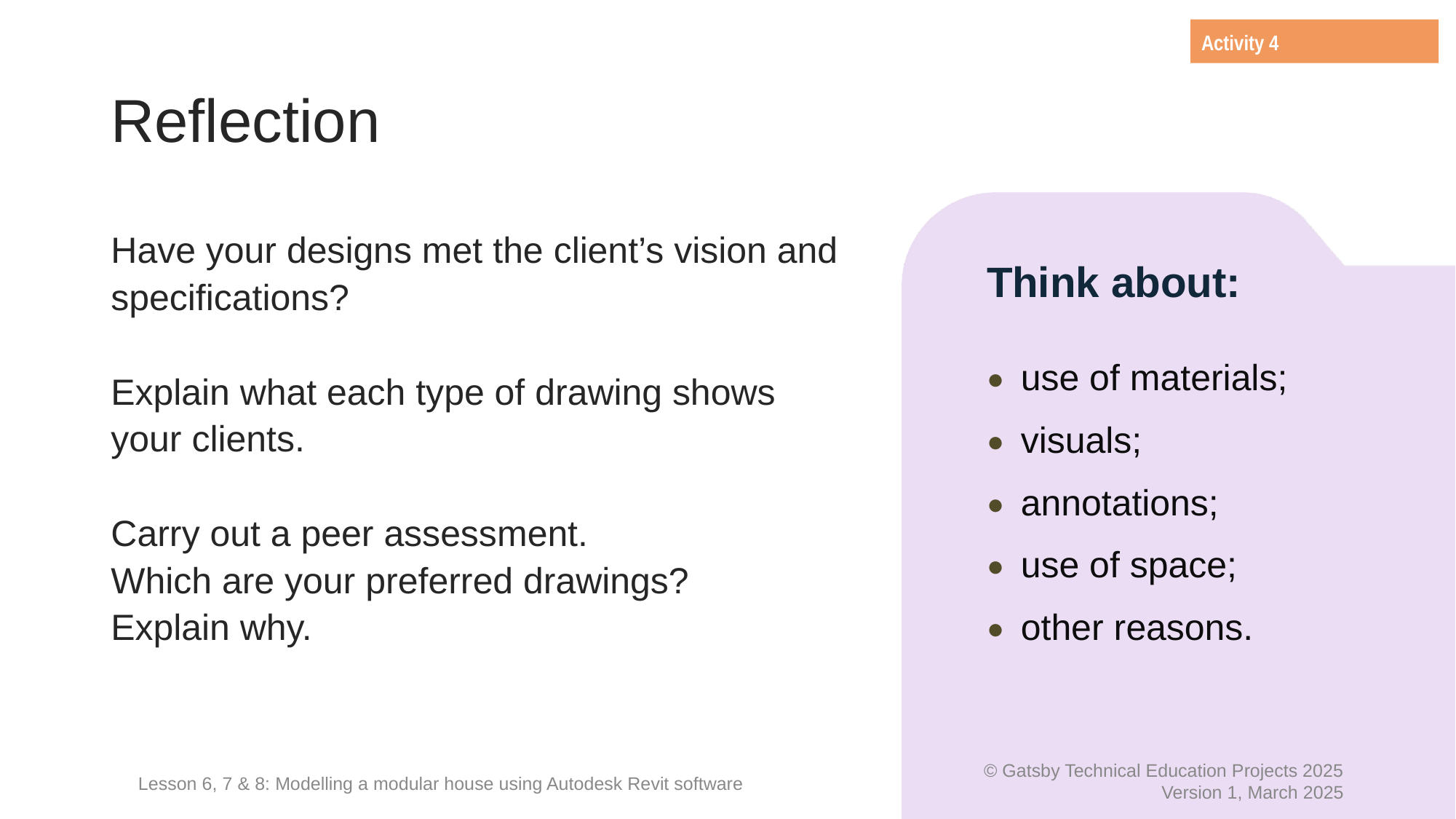

Activity 4
# Reflection
Have your designs met the client’s vision and specifications?

Explain what each type of drawing shows your clients.

Carry out a peer assessment.
Which are your preferred drawings?
Explain why.

Think about:
use of materials;
visuals;
annotations;
use of space;
other reasons.

Lesson 6, 7 & 8: Modelling a modular house using Autodesk Revit software